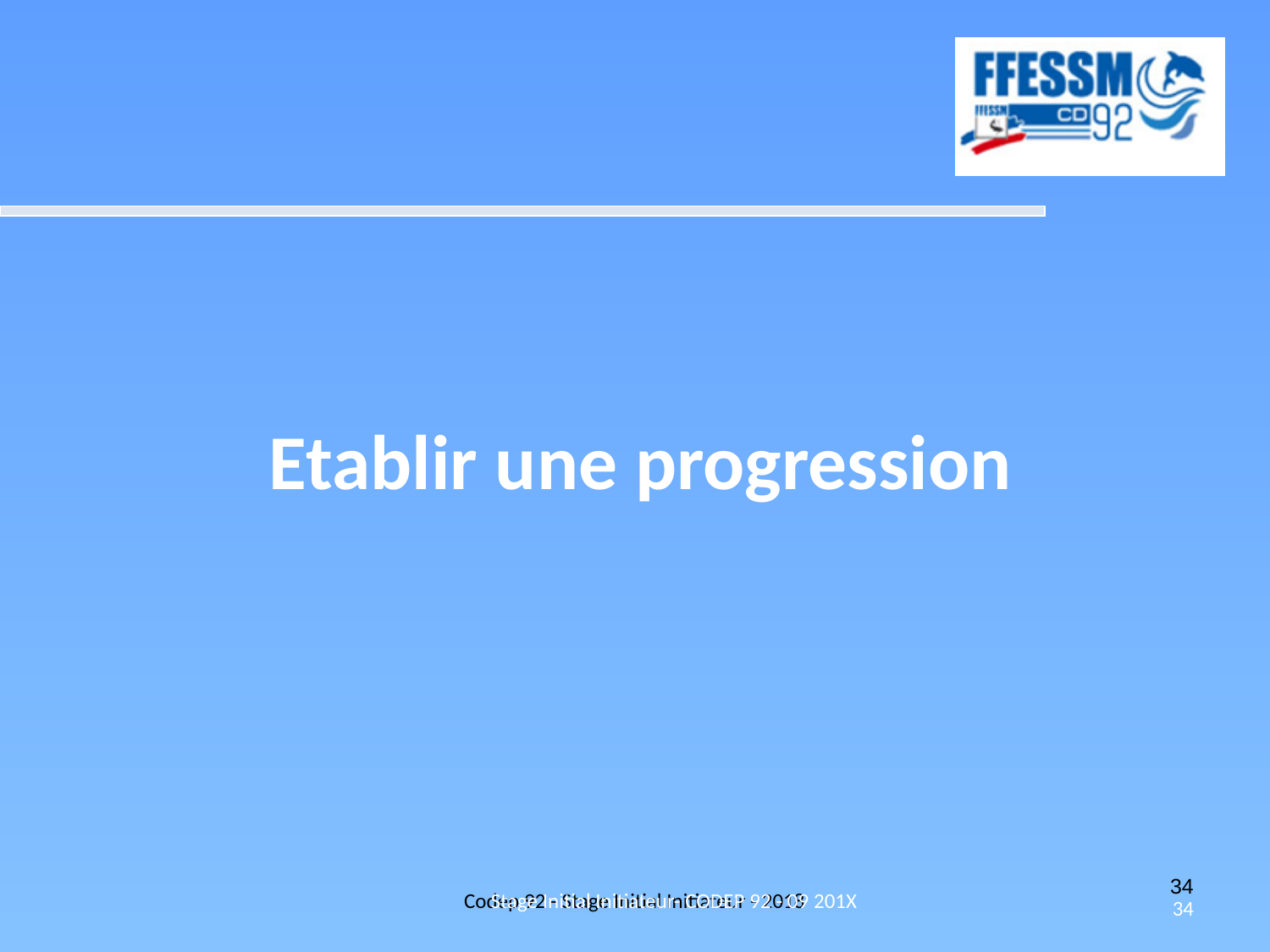

Etablir une progression
Codep 92 - Stage Initial Initiateur - 2018
Stage Initial Initiateur- CODEP 92 - 09 201X
34
34